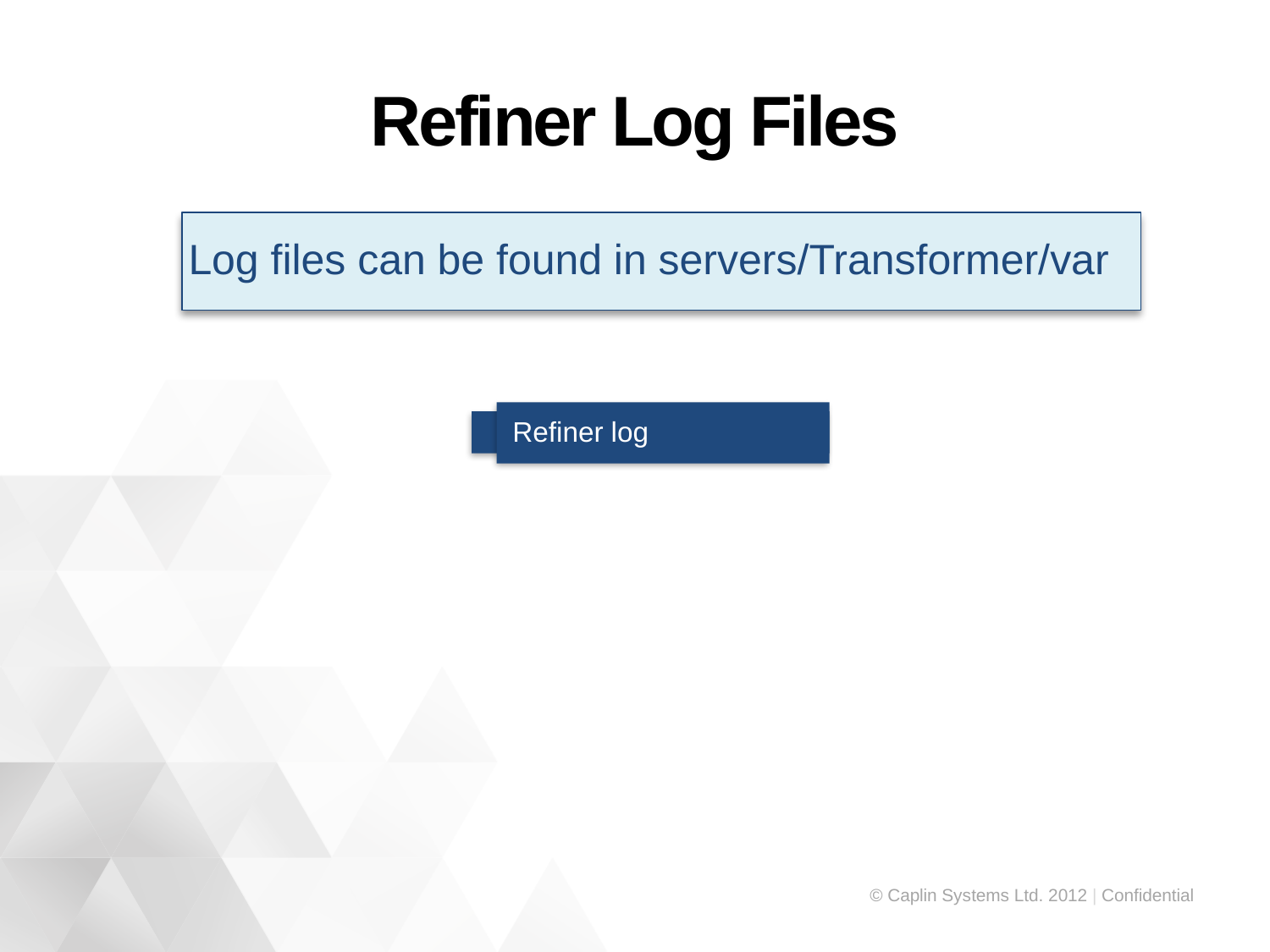

# Refiner Log Files
Log files can be found in servers/Transformer/var
Refiner log